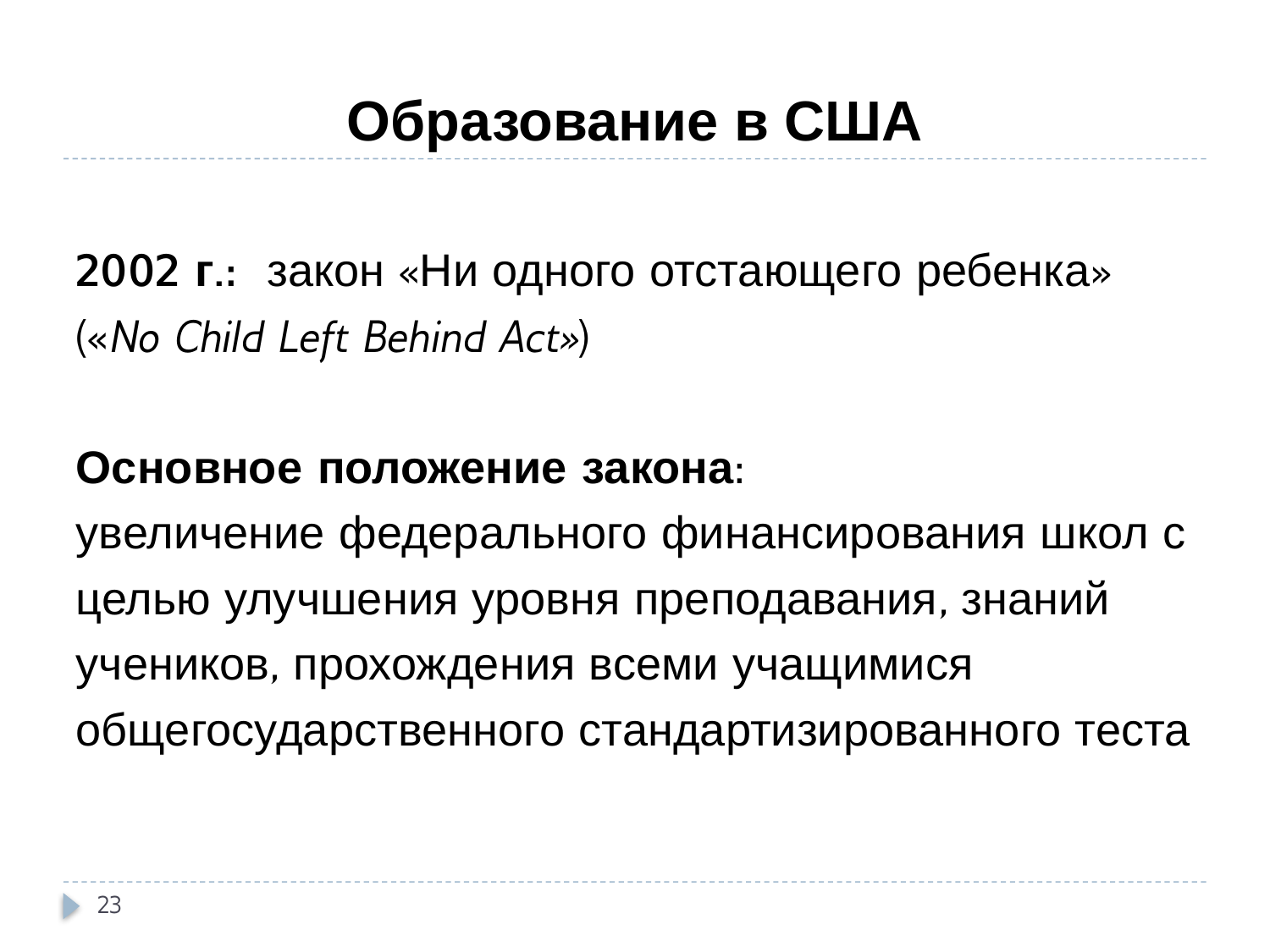

# Образование в США

2002 г.:  закон «Ни одного отстающего ребенка»
(«No Child Left Behind Act»)

Основное положение закона:
увеличение федерального финансирования школ с
целью улучшения уровня преподавания, знаний
учеников, прохождения всеми учащимися
общегосударственного стандартизированного теста

23